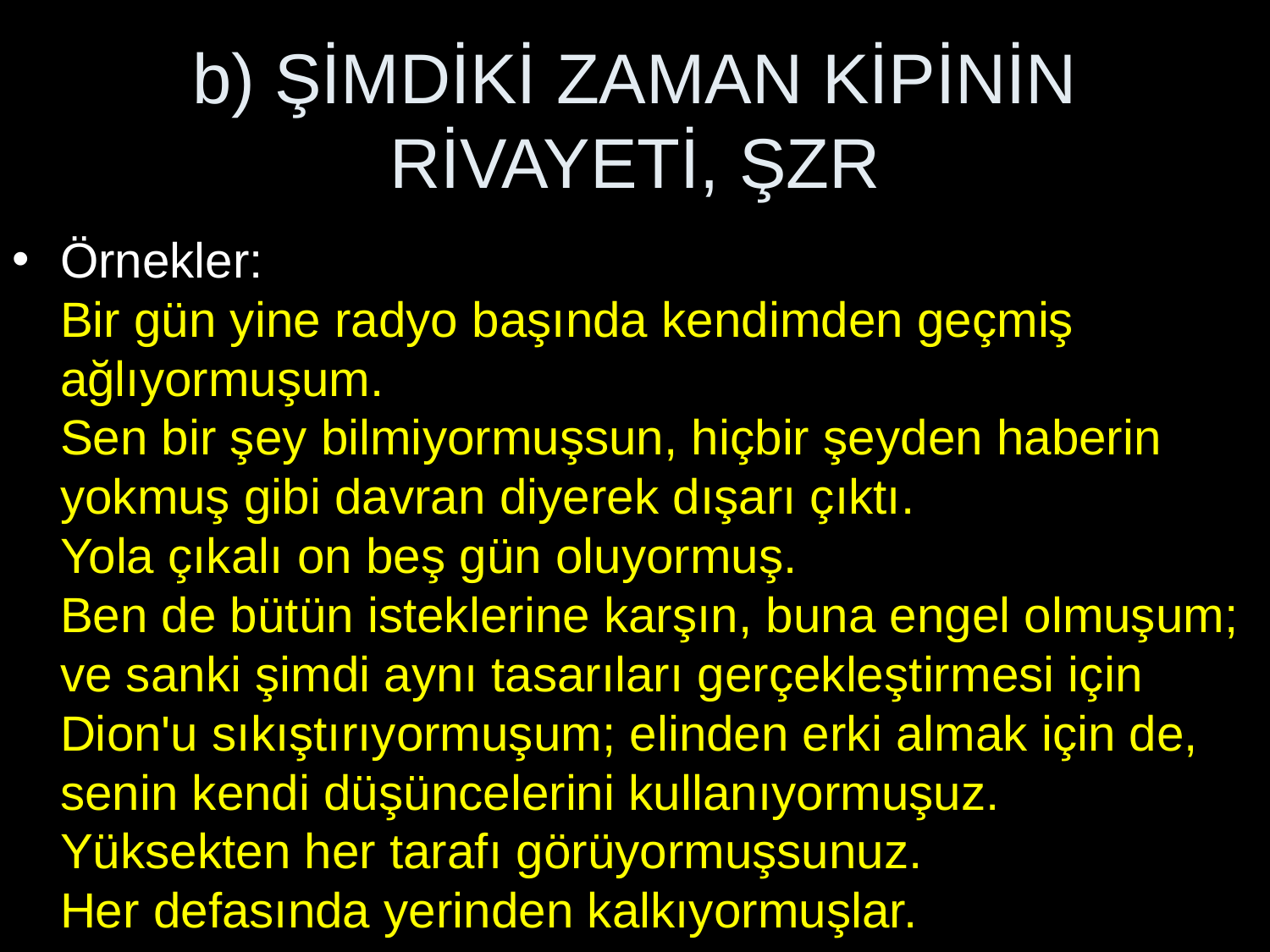

# b) ŞİMDİKİ ZAMAN KİPİNİN RİVAYETİ, ŞZR
Örnekler:
Bir gün yine radyo başında kendimden geçmiş ağlıyormuşum.
Sen bir şey bilmiyormuşsun, hiçbir şeyden haberin yokmuş gibi davran diyerek dışarı çıktı.
Yola çıkalı on beş gün oluyormuş.
Ben de bütün isteklerine karşın, buna engel olmuşum; ve sanki şimdi aynı tasarıları gerçekleştirmesi için Dion'u sıkıştırıyormuşum; elinden erki almak için de, senin kendi düşüncelerini kullanıyormuşuz.
Yüksekten her tarafı görüyormuşsunuz.
Her defasında yerinden kalkıyormuşlar.